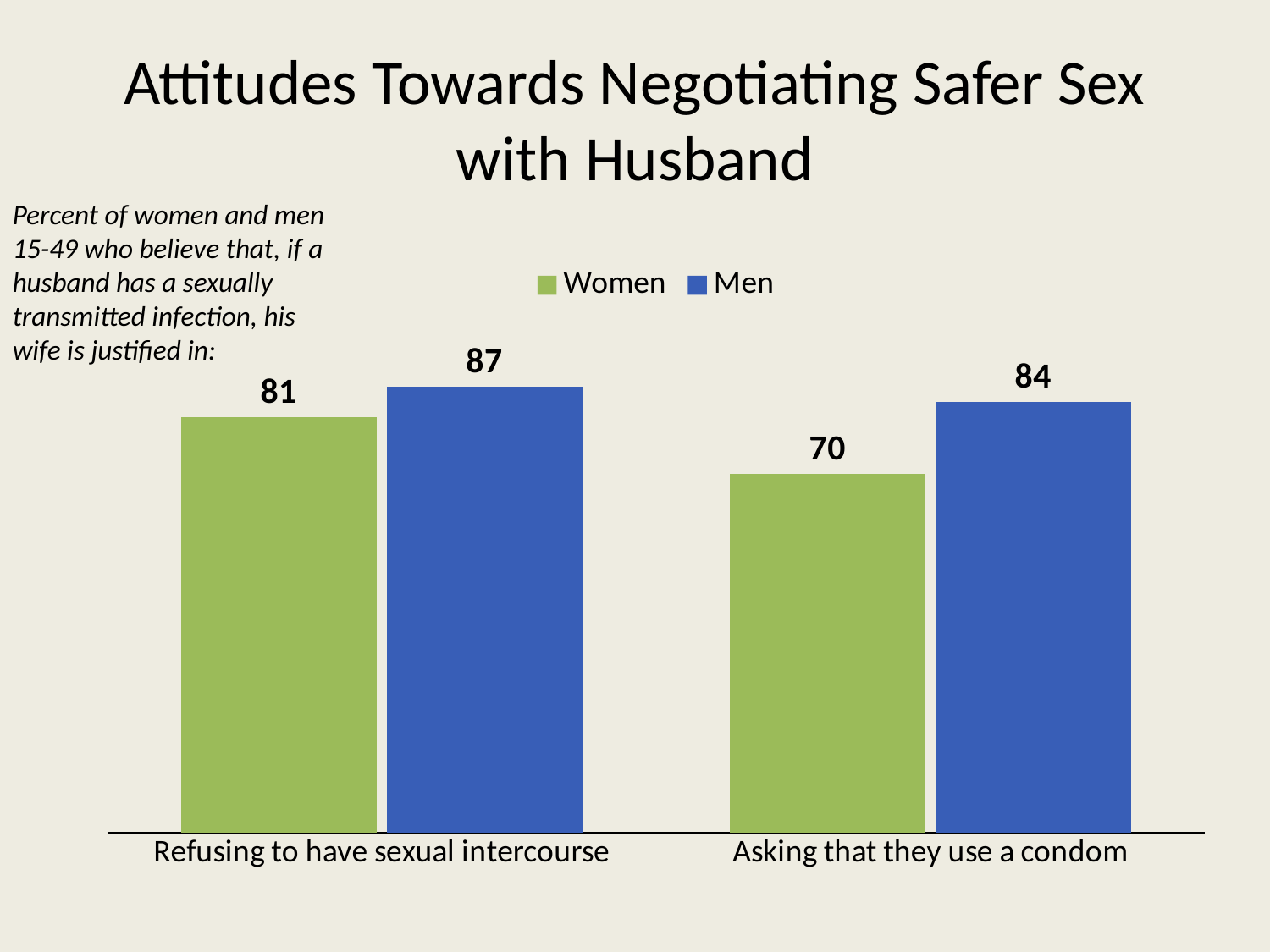

# Attitudes Towards Negotiating Safer Sex with Husband
Percent of women and men 15-49 who believe that, if a husband has a sexually transmitted infection, his wife is justified in:

### Chart

| Category | Women | Men |
|---|---|---|
| Refusing to have sexual intercourse | 81.0 | 87.0 |
| Asking that they use a condom | 70.0 | 84.0 |